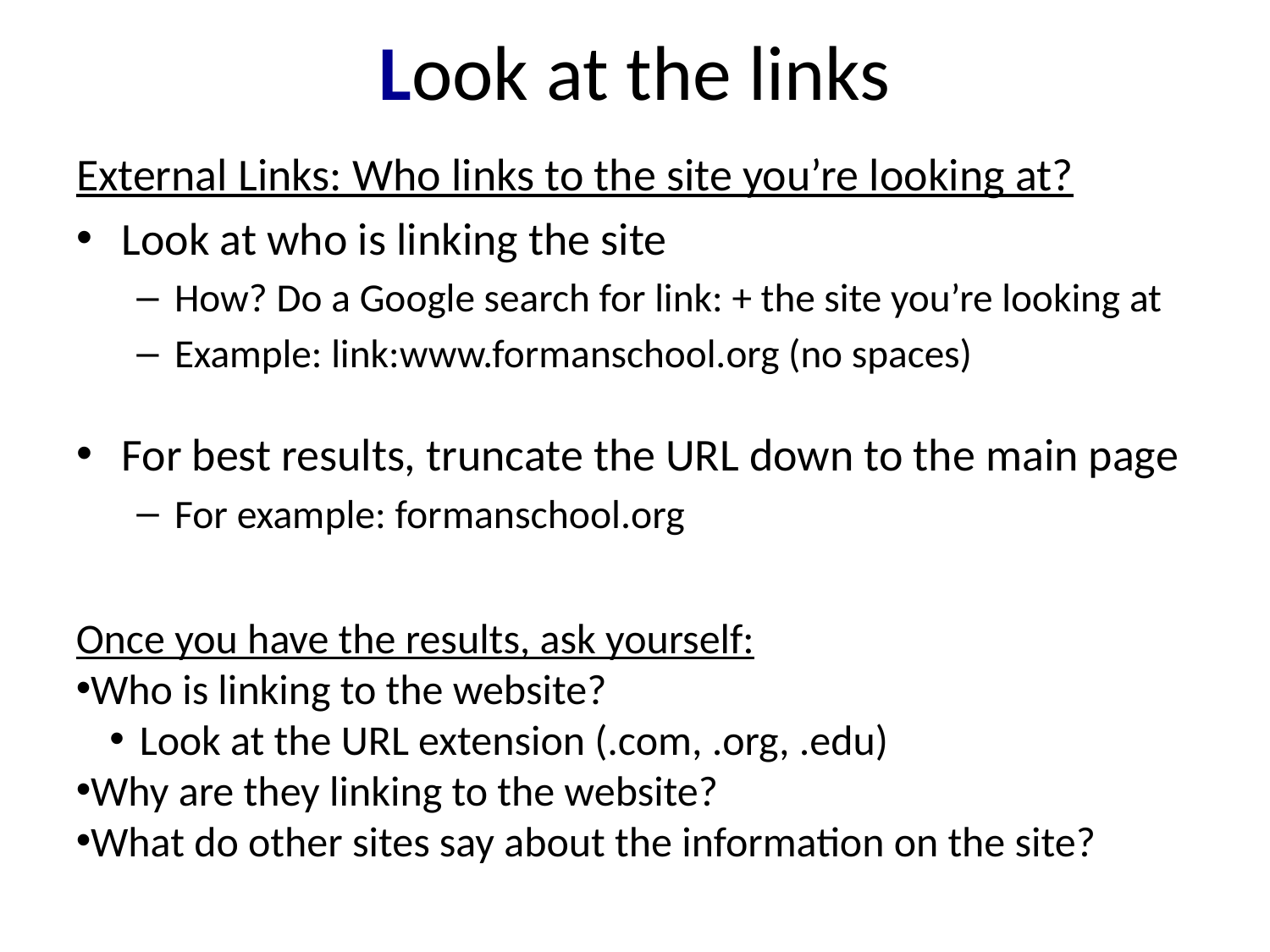

# Look at the links
External Links: Who links to the site you’re looking at?
Look at who is linking the site
How? Do a Google search for link: + the site you’re looking at
Example: link:www.formanschool.org (no spaces)

For best results, truncate the URL down to the main page
For example: formanschool.org

Once you have the results, ask yourself:
Who is linking to the website?
Look at the URL extension (.com, .org, .edu)
Why are they linking to the website?
What do other sites say about the information on the site?